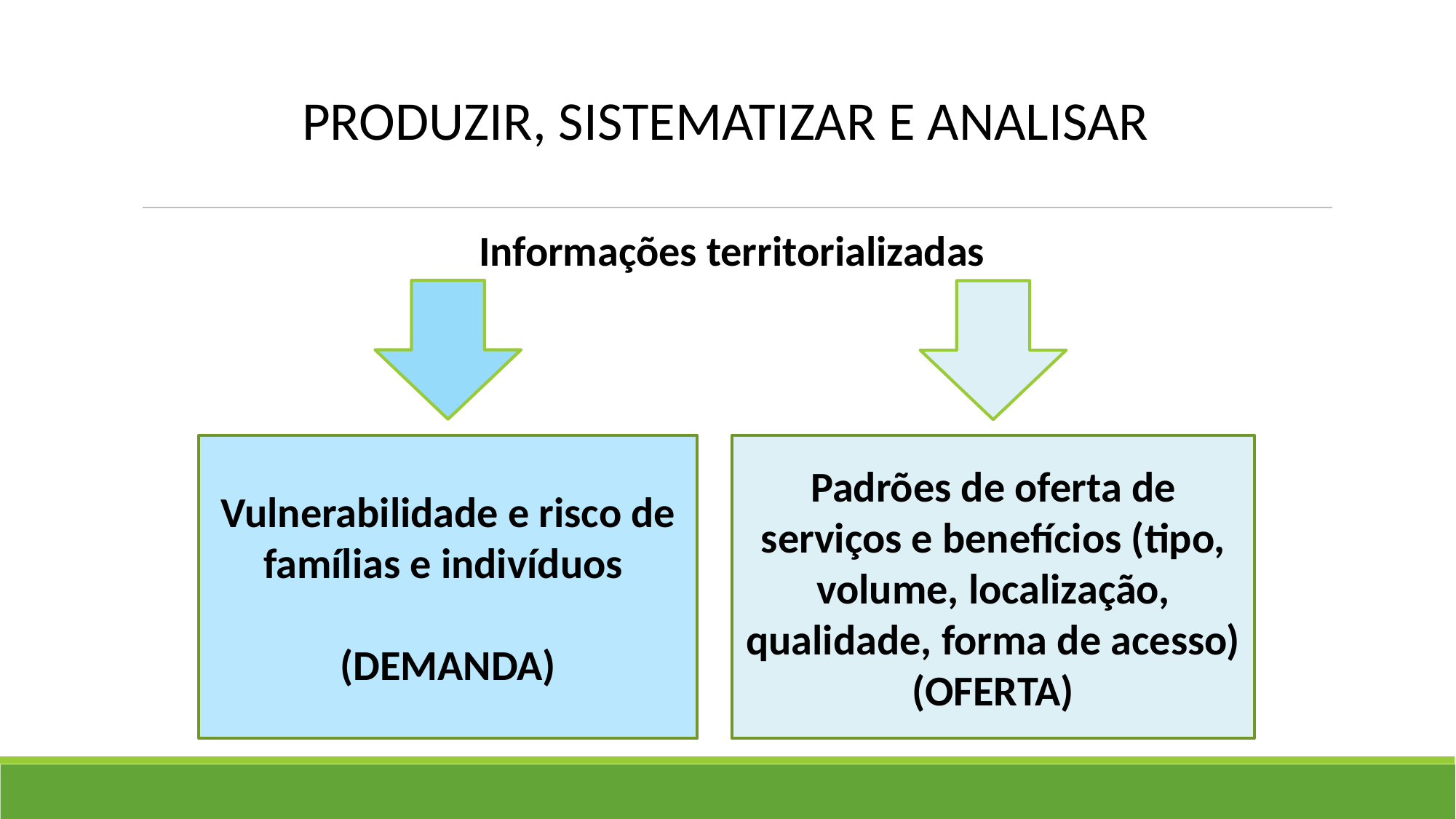

PRODUZIR, SISTEMATIZAR E ANALISAR
Informações territorializadas

Vulnerabilidade e risco de famílias e indivíduos

(DEMANDA)
Padrões de oferta de serviços e benefícios (tipo, volume, localização, qualidade, forma de acesso)
(OFERTA)